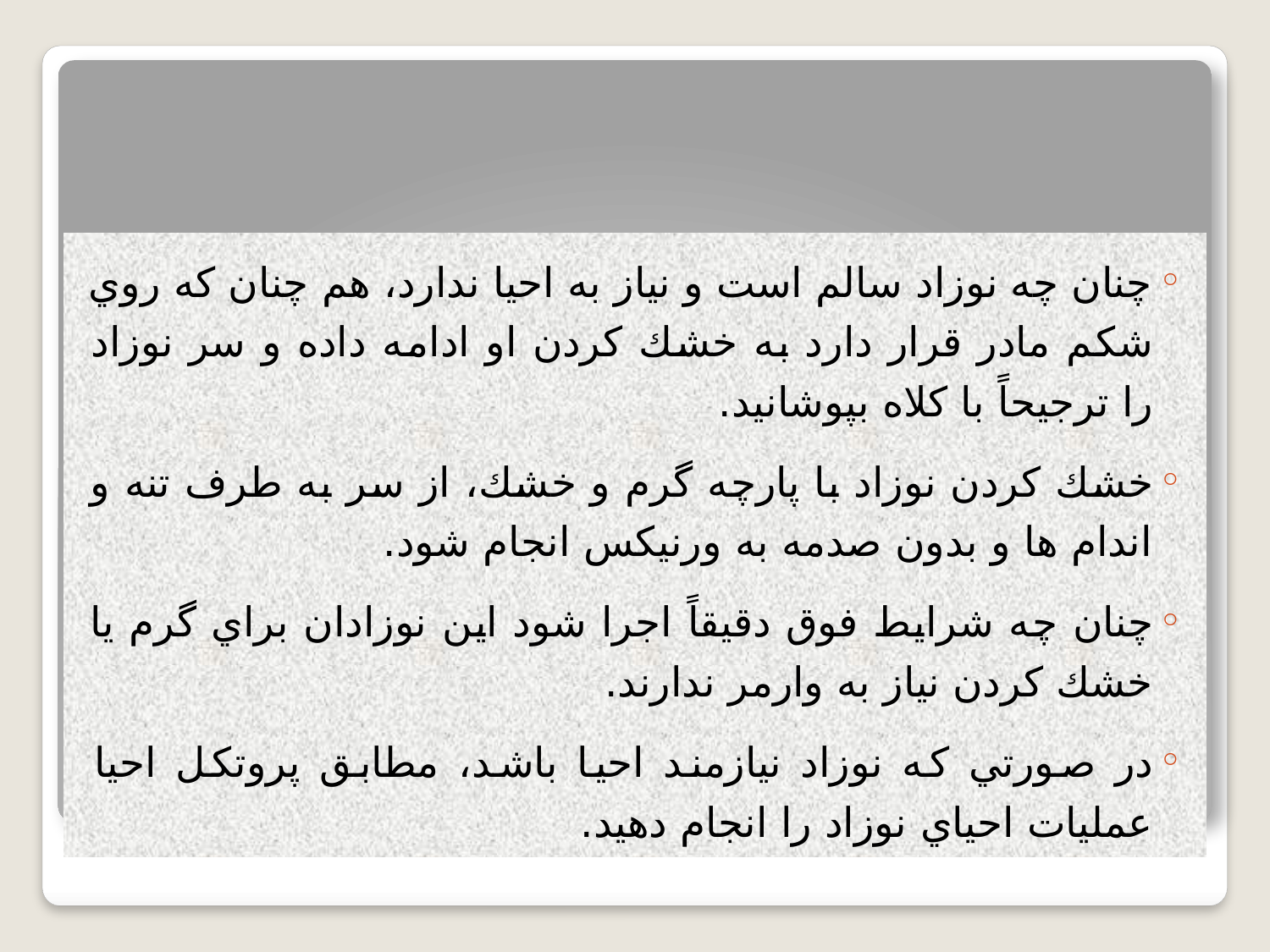

# وظیفه تیم پزشکی در ساعت اول تولد (زایمان طبیعی)
چنان چه نوزاد سالم است و نياز به احيا ندارد، هم چنان که روي شكم مادر قرار دارد به خشك كردن او ادامه داده و سر نوزاد را ترجيحاً با كلاه بپوشانید.
خشك كردن نوزاد با پارچه گرم و خشك، از سر به طرف تنه و اندام ها و بدون صدمه به ورنيكس انجام شود.
چنان چه شرایط فوق دقیقاً اجرا شود اين نوزادان براي گرم يا خشك كردن نياز به وارمر ندارند.
در صورتي كه نوزاد نيازمند احيا باشد، مطابق پروتكل احيا عمليات احياي نوزاد را انجام دهيد.